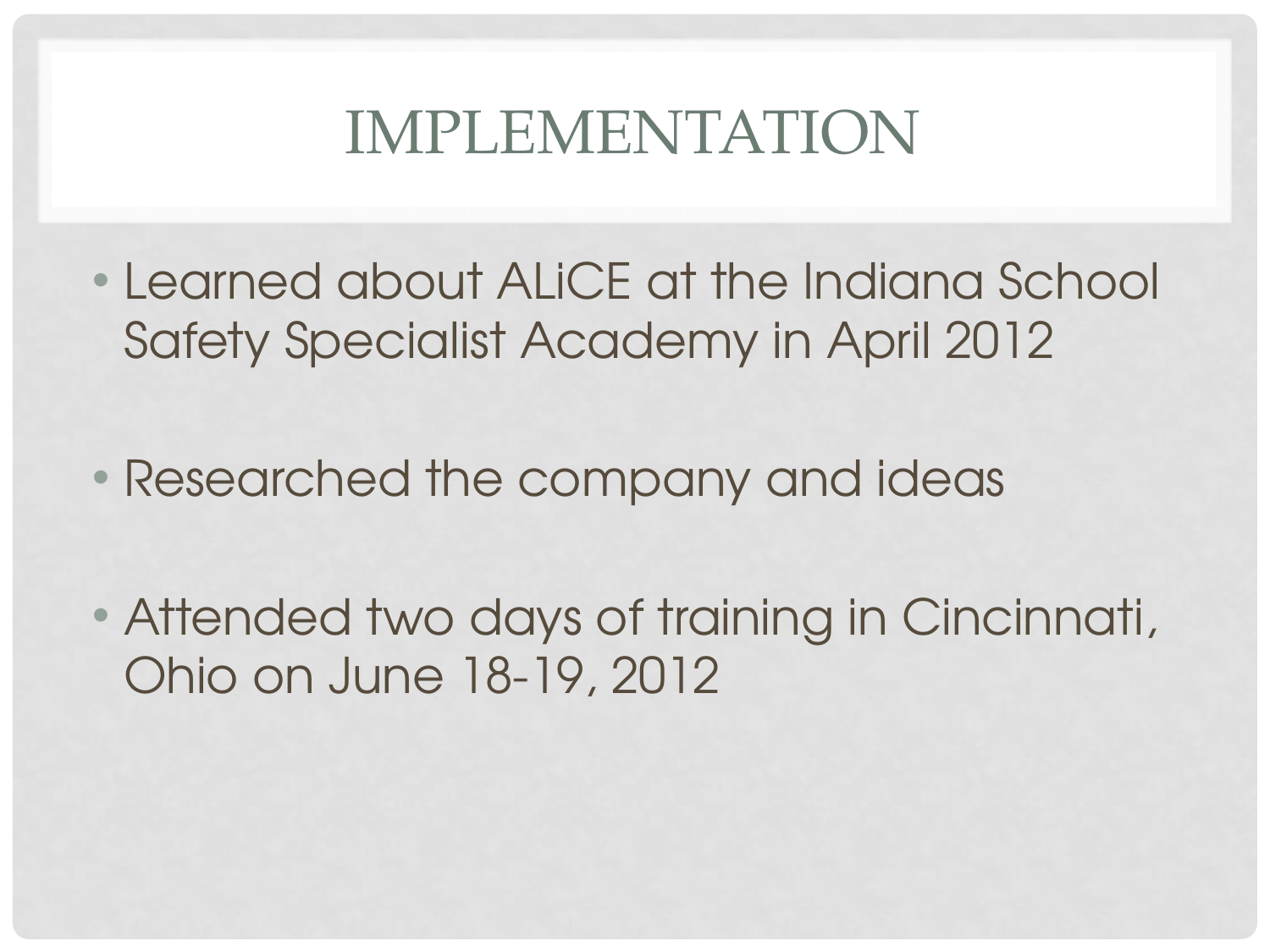

# implementation
Learned about ALiCE at the Indiana School Safety Specialist Academy in April 2012

Researched the company and ideas

Attended two days of training in Cincinnati, Ohio on June 18-19, 2012